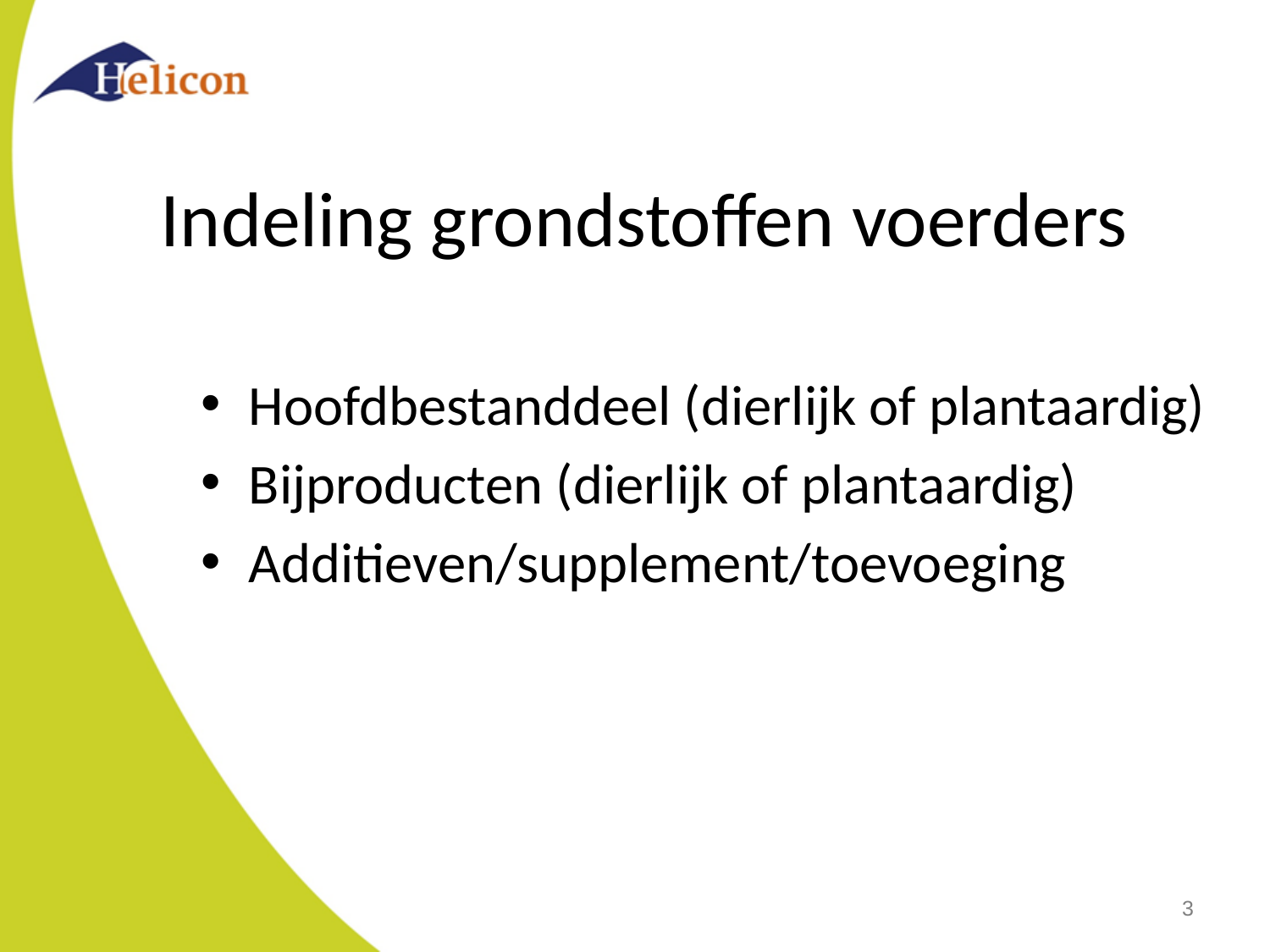

Indeling grondstoffen voerders
Hoofdbestanddeel (dierlijk of plantaardig)
Bijproducten (dierlijk of plantaardig)
Additieven/supplement/toevoeging

3